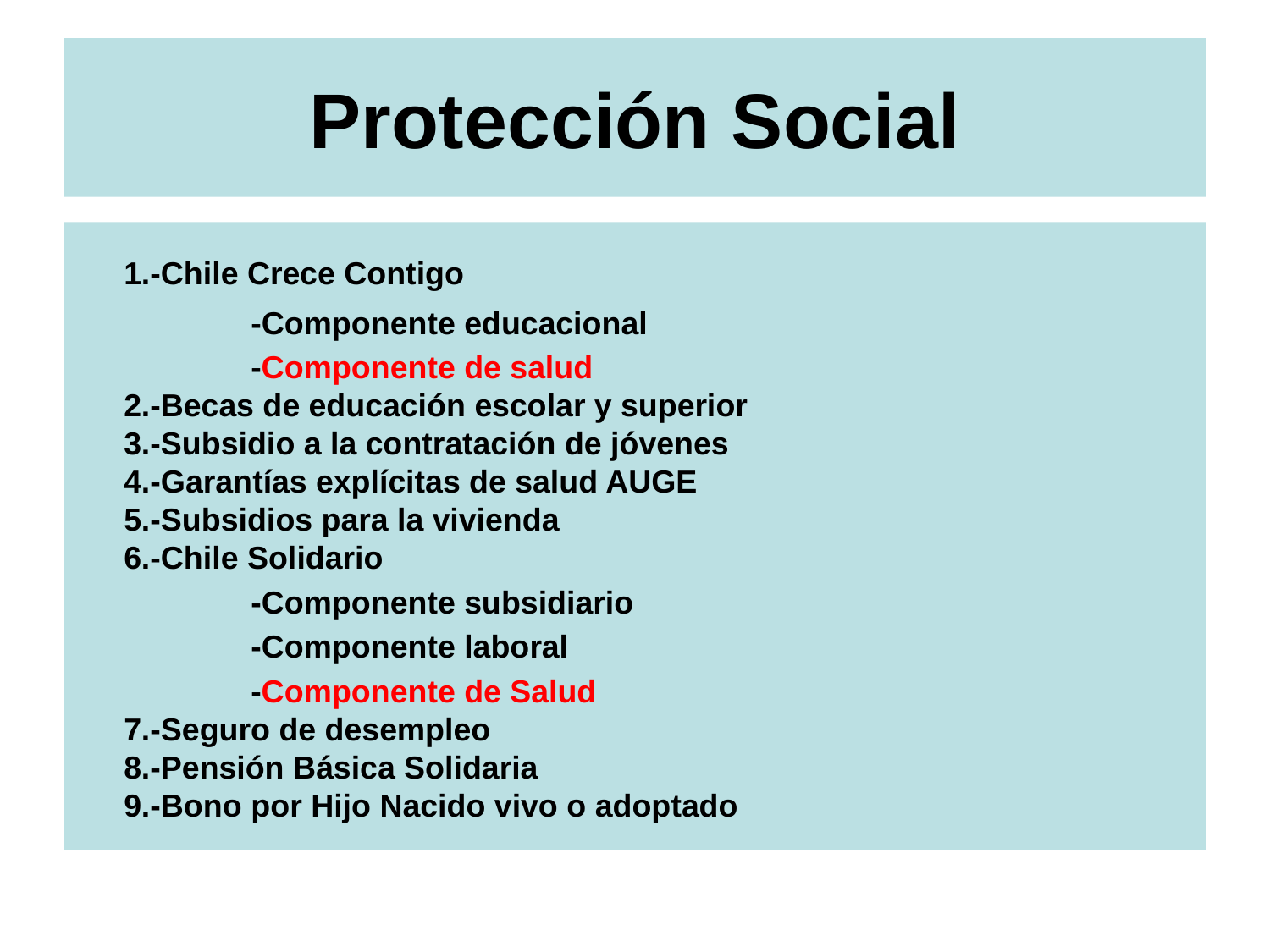

# Protección Social
	1.-Chile Crece Contigo
		-Componente educacional
		-Componente de salud
2.-Becas de educación escolar y superior
3.-Subsidio a la contratación de jóvenes
4.-Garantías explícitas de salud AUGE
5.-Subsidios para la vivienda
6.-Chile Solidario
		-Componente subsidiario
		-Componente laboral
		-Componente de Salud
7.-Seguro de desempleo
8.-Pensión Básica Solidaria
9.-Bono por Hijo Nacido vivo o adoptado